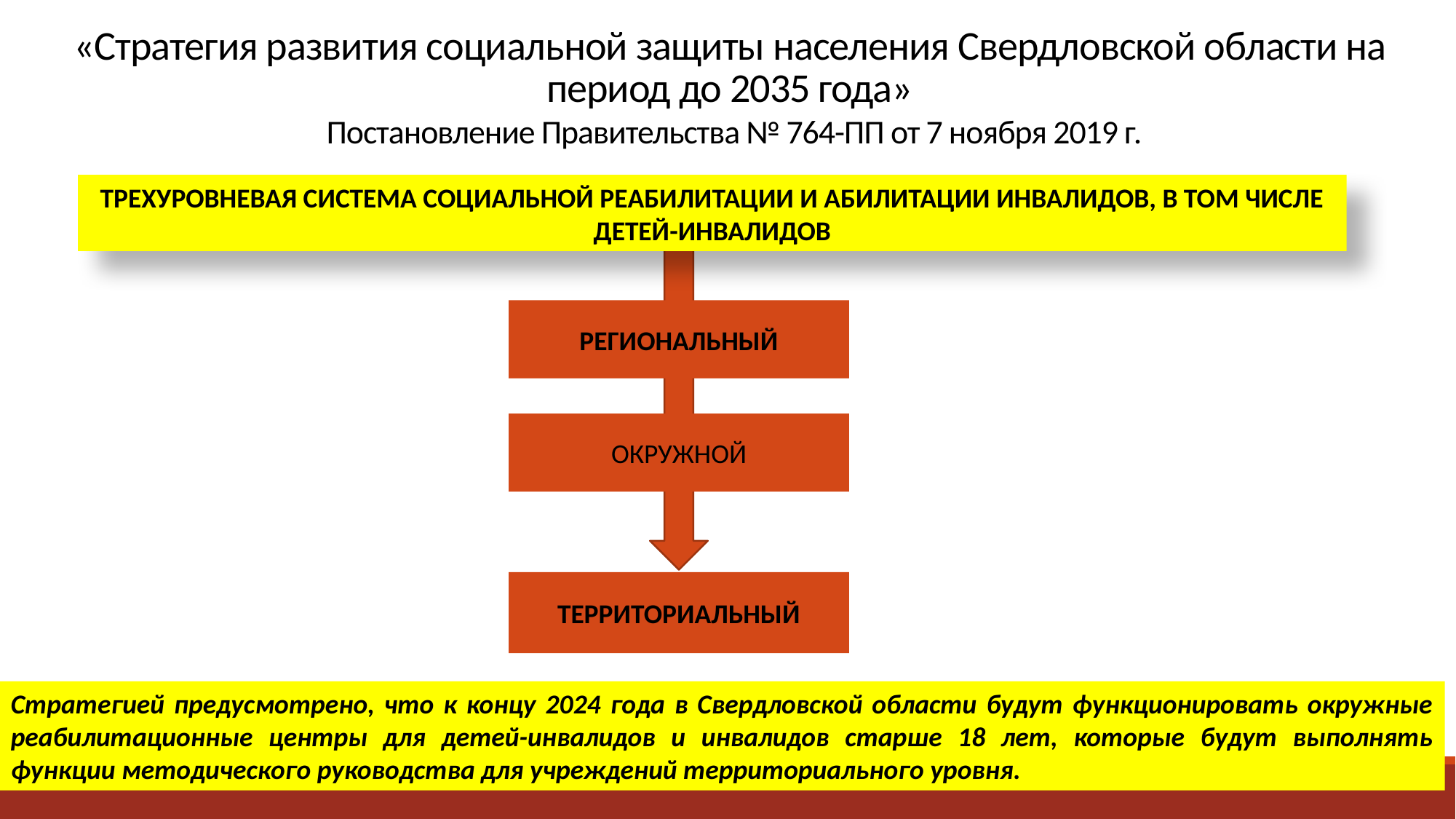

# «Стратегия развития социальной защиты населения Свердловской области на период до 2035 года» Постановление Правительства № 764-ПП от 7 ноября 2019 г.
ТРЕХУРОВНЕВАЯ СИСТЕМА СОЦИАЛЬНОЙ РЕАБИЛИТАЦИИ И АБИЛИТАЦИИ ИНВАЛИДОВ, В ТОМ ЧИСЛЕ ДЕТЕЙ-ИНВАЛИДОВ
РЕГИОНАЛЬНЫЙ

ОКРУЖНОЙ
ТЕРРИТОРИАЛЬНЫЙ
Стратегией предусмотрено, что к концу 2024 года в Свердловской области будут функционировать окружные реабилитационные центры для детей-инвалидов и инвалидов старше 18 лет, которые будут выполнять функции методического руководства для учреждений территориального уровня.